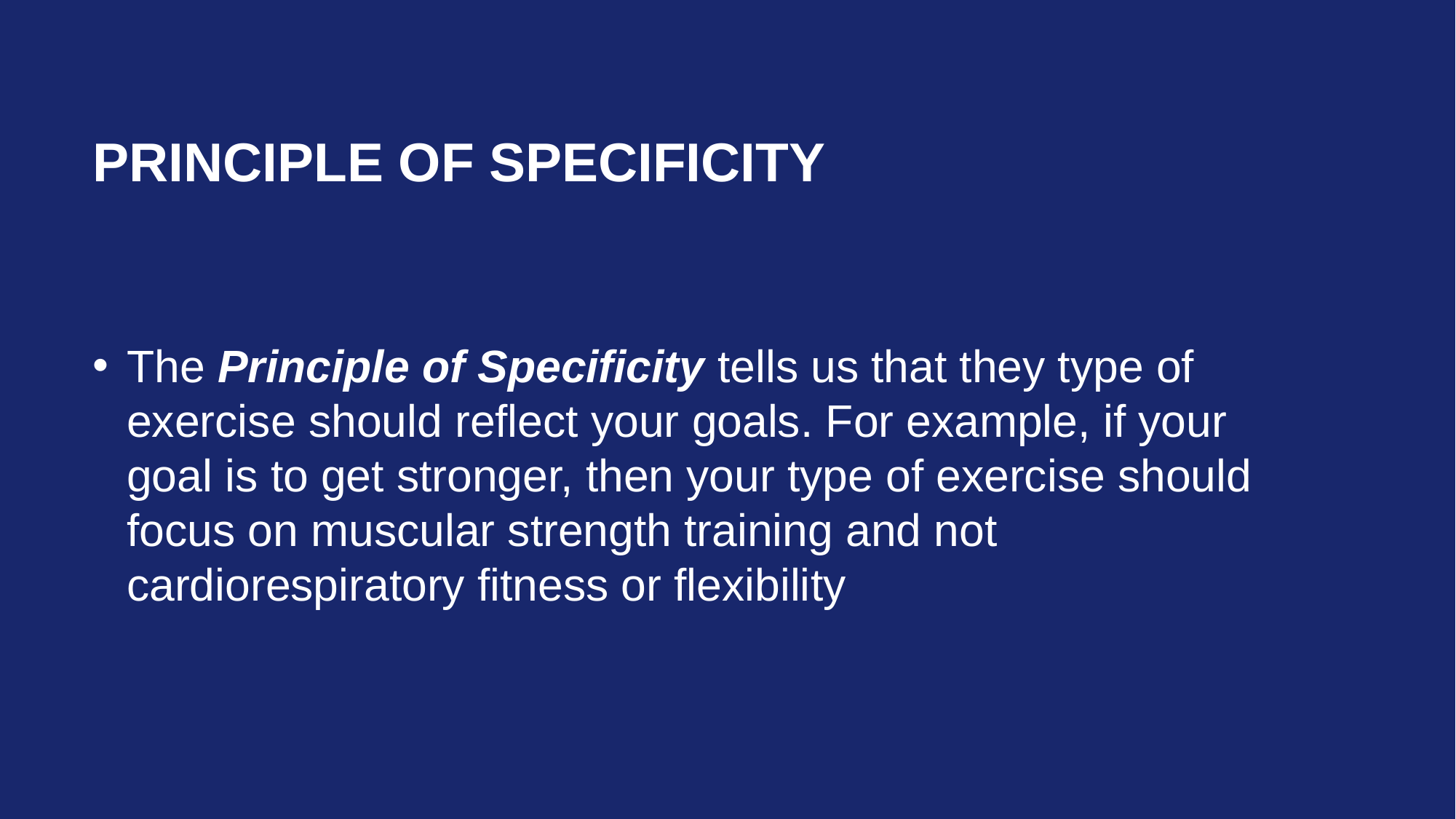

# Principle of Specificity
The Principle of Specificity tells us that they type of exercise should reflect your goals. For example, if your goal is to get stronger, then your type of exercise should focus on muscular strength training and not cardiorespiratory fitness or flexibility